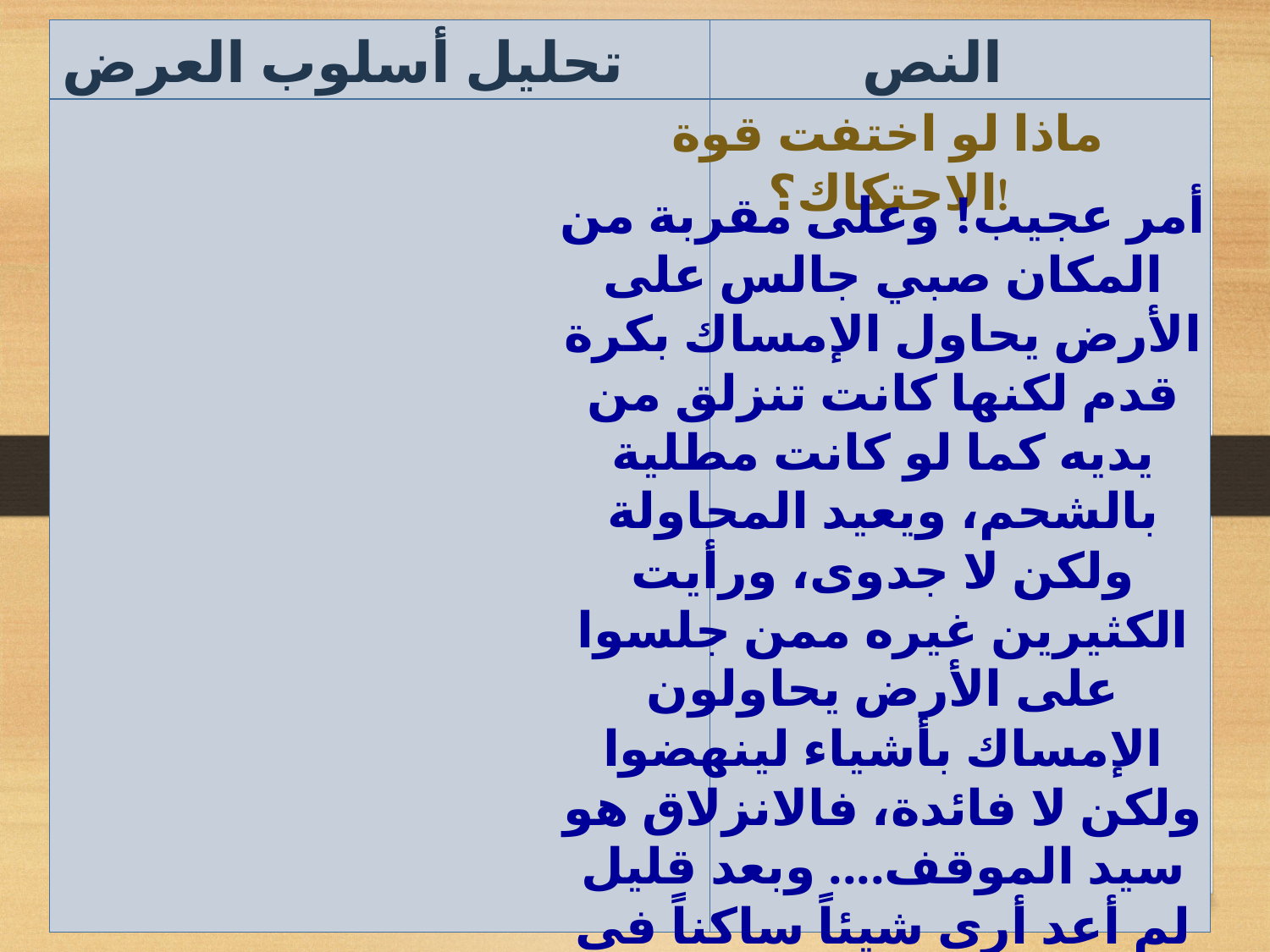

|  |  |
| --- | --- |
|  |  |
تحليل أسلوب العرض
النص
ماذا لو اختفت قوة الاحتكاك؟!
أمر عجيب! وعلى مقربة من المكان صبي جالس على الأرض يحاول الإمساك بكرة قدم لكنها كانت تنزلق من يديه كما لو كانت مطلية بالشحم، ويعيد المحاولة ولكن لا جدوى، ورأيت الكثيرين غيره ممن جلسوا على الأرض يحاولون الإمساك بأشياء لينهضوا ولكن لا فائدة، فالانزلاق هو سيد الموقف.... وبعد قليل لم أعد أرى شيئاً ساكناً في الشارع، فكل ما تقع عليه العين من الأشياء السائبة يتحرك، إما لأنه كان متحركاً أصلاً أو لأنه اصطدم بشيء متحرك فدفعه للحركة.